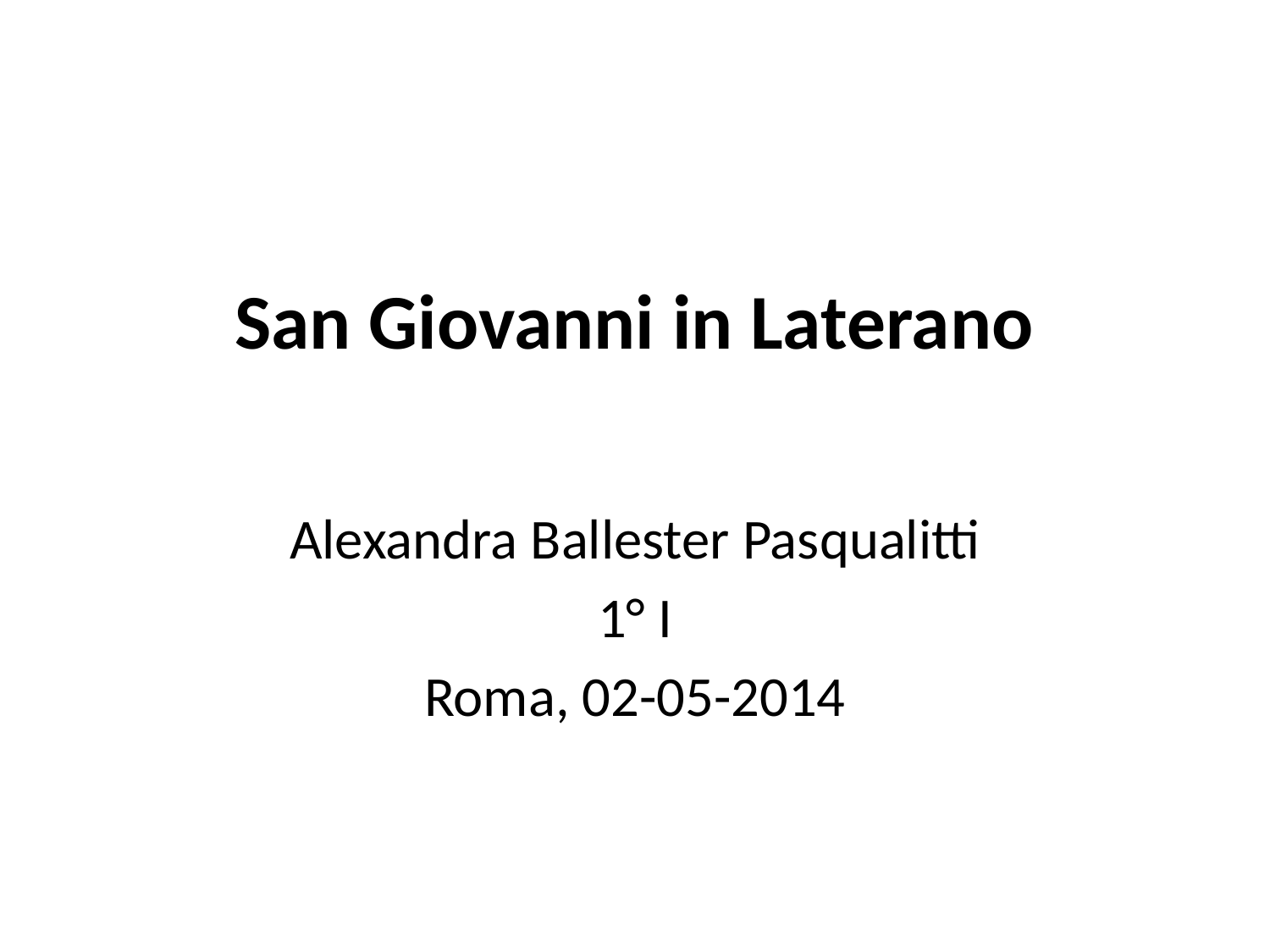

# San Giovanni in Laterano
Alexandra Ballester Pasqualitti
1° I
Roma, 02-05-2014